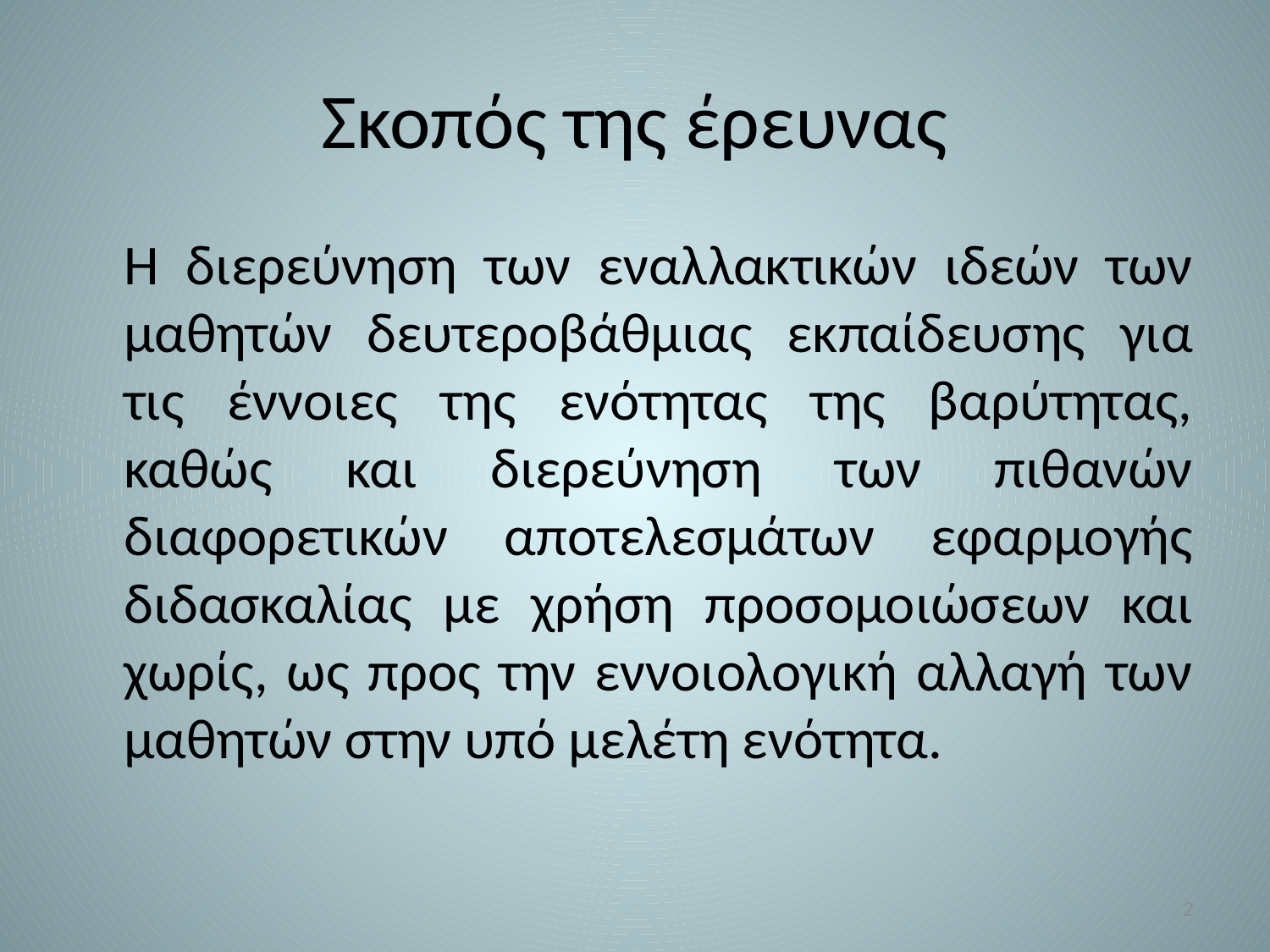

# Σκοπός της έρευνας
	Η διερεύνηση των εναλλακτικών ιδεών των μαθητών δευτεροβάθμιας εκπαίδευσης για τις έννοιες της ενότητας της βαρύτητας, καθώς και διερεύνηση των πιθανών διαφορετικών αποτελεσμάτων εφαρμογής διδασκαλίας με χρήση προσομοιώσεων και χωρίς, ως προς την εννοιολογική αλλαγή των μαθητών στην υπό μελέτη ενότητα.

2